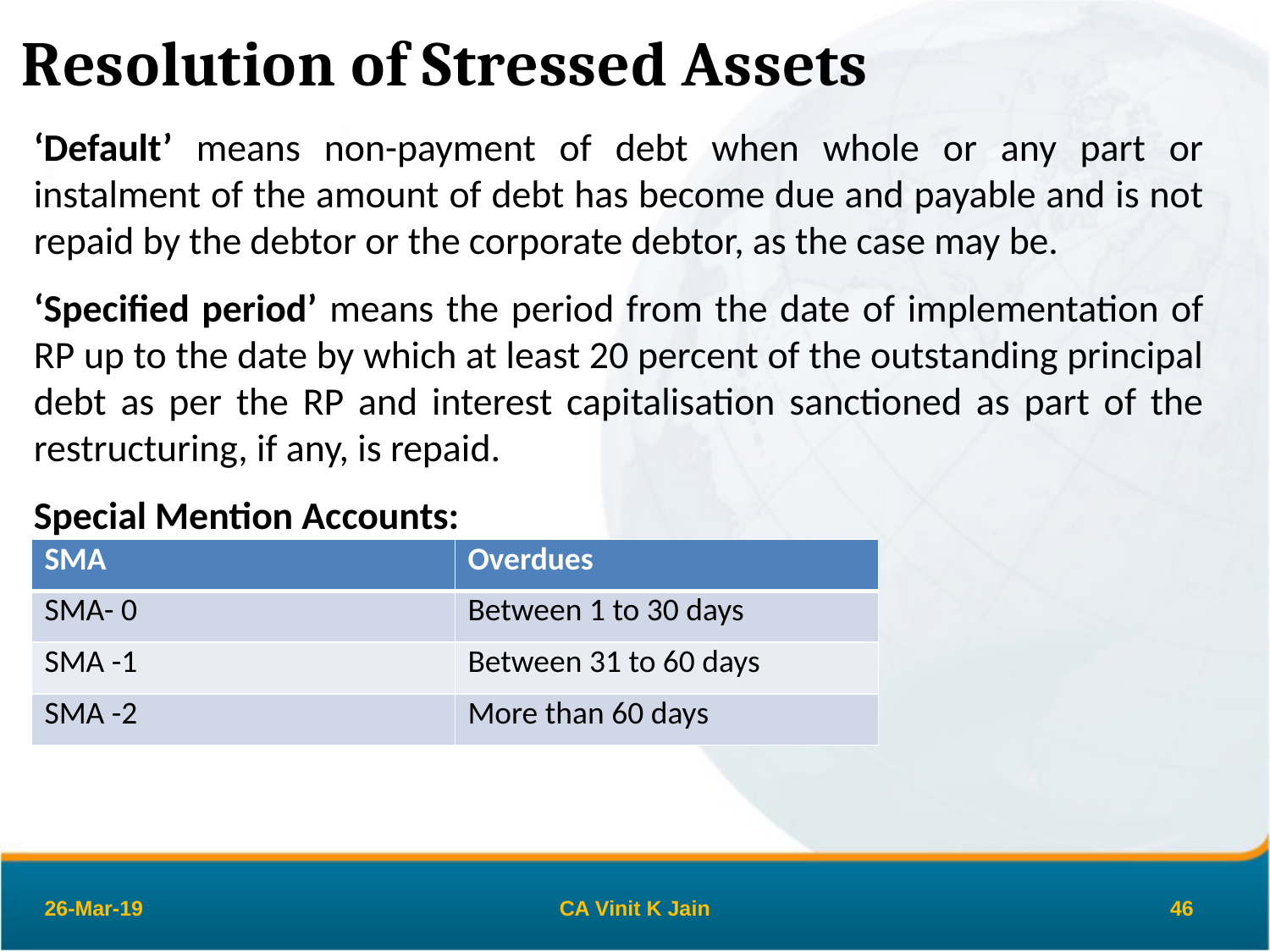

# Resolution of Stressed Assets
‘Default’ means non-payment of debt when whole or any part or instalment of the amount of debt has become due and payable and is not repaid by the debtor or the corporate debtor, as the case may be.
‘Specified period’ means the period from the date of implementation of RP up to the date by which at least 20 percent of the outstanding principal debt as per the RP and interest capitalisation sanctioned as part of the restructuring, if any, is repaid.
Special Mention Accounts:

| SMA | Overdues |
| --- | --- |
| SMA- 0 | Between 1 to 30 days |
| SMA -1 | Between 31 to 60 days |
| SMA -2 | More than 60 days |
26-Mar-19
CA Vinit K Jain
46